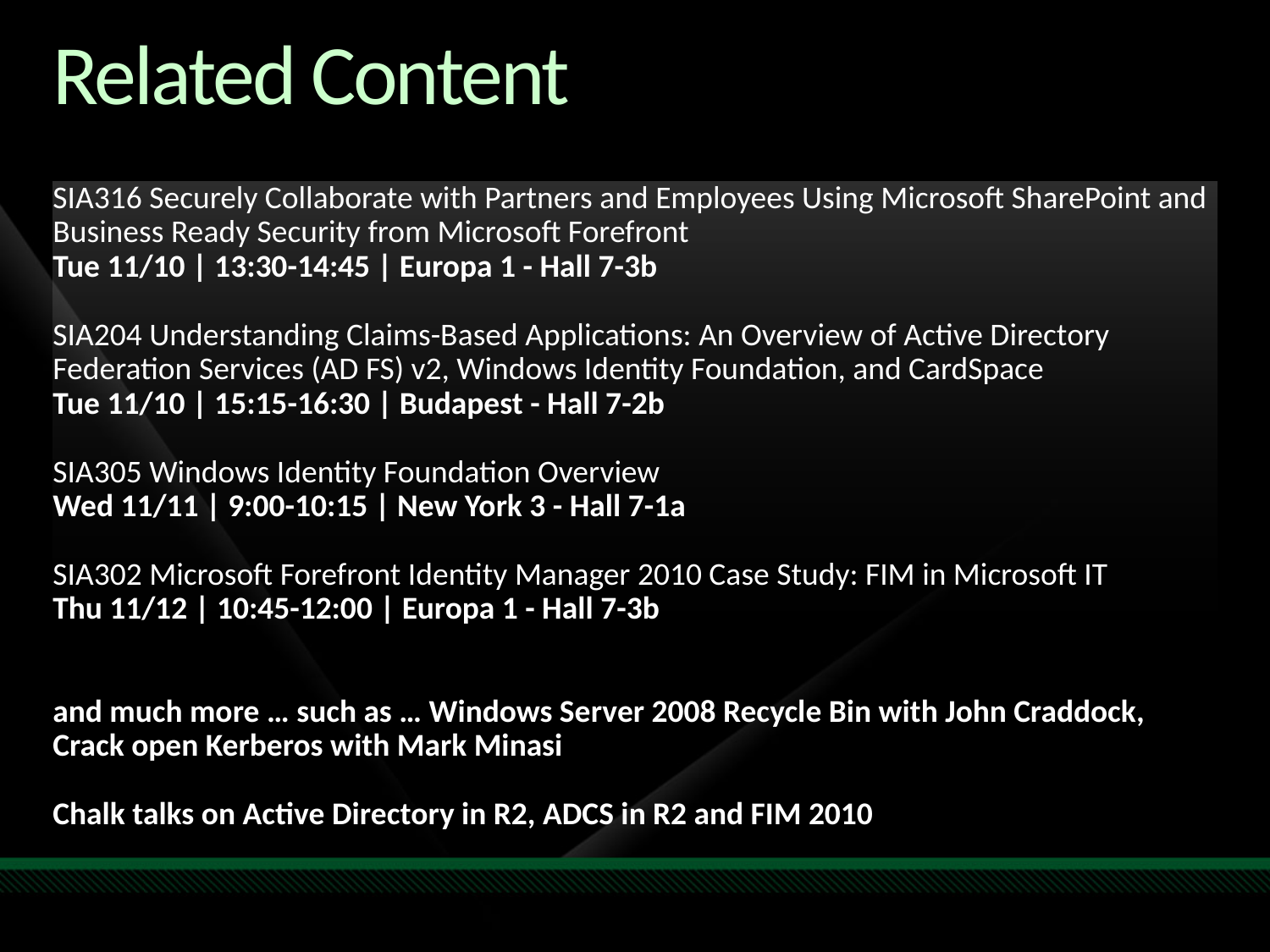

# Related Content
SIA316 Securely Collaborate with Partners and Employees Using Microsoft SharePoint and Business Ready Security from Microsoft Forefront
Tue 11/10 | 13:30-14:45 | Europa 1 - Hall 7-3b

SIA204 Understanding Claims-Based Applications: An Overview of Active Directory Federation Services (AD FS) v2, Windows Identity Foundation, and CardSpace
Tue 11/10 | 15:15-16:30 | Budapest - Hall 7-2b

SIA305 Windows Identity Foundation Overview
Wed 11/11 | 9:00-10:15 | New York 3 - Hall 7-1a

SIA302 Microsoft Forefront Identity Manager 2010 Case Study: FIM in Microsoft IT
Thu 11/12 | 10:45-12:00 | Europa 1 - Hall 7-3b

and much more … such as … Windows Server 2008 Recycle Bin with John Craddock, Crack open Kerberos with Mark Minasi

Chalk talks on Active Directory in R2, ADCS in R2 and FIM 2010